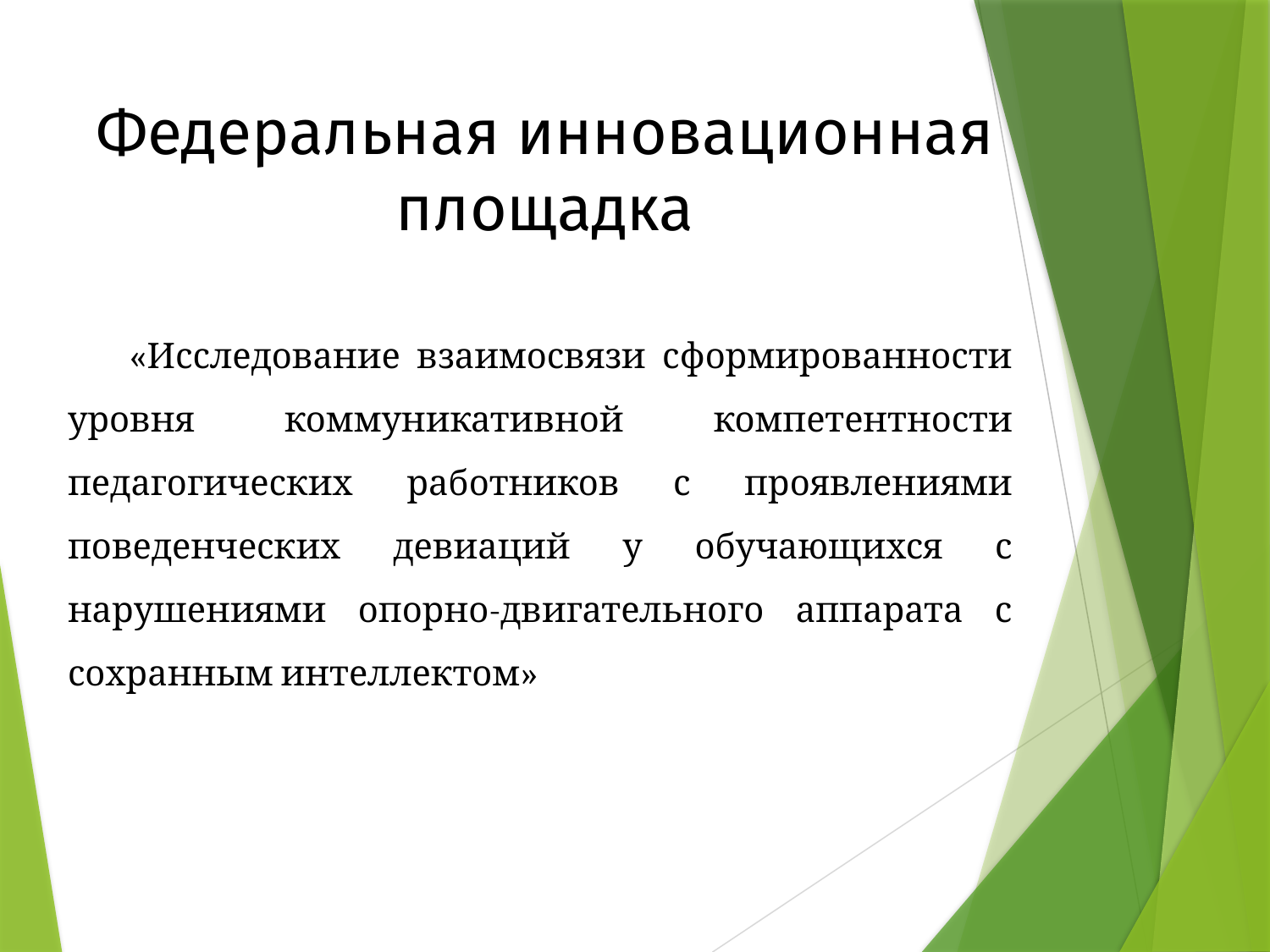

# Федеральная инновационная площадка
«Исследование взаимосвязи сформированности уровня коммуникативной компетентности педагогических работников с проявлениями поведенческих девиаций у обучающихся с нарушениями опорно-двигательного аппарата с сохранным интеллектом»